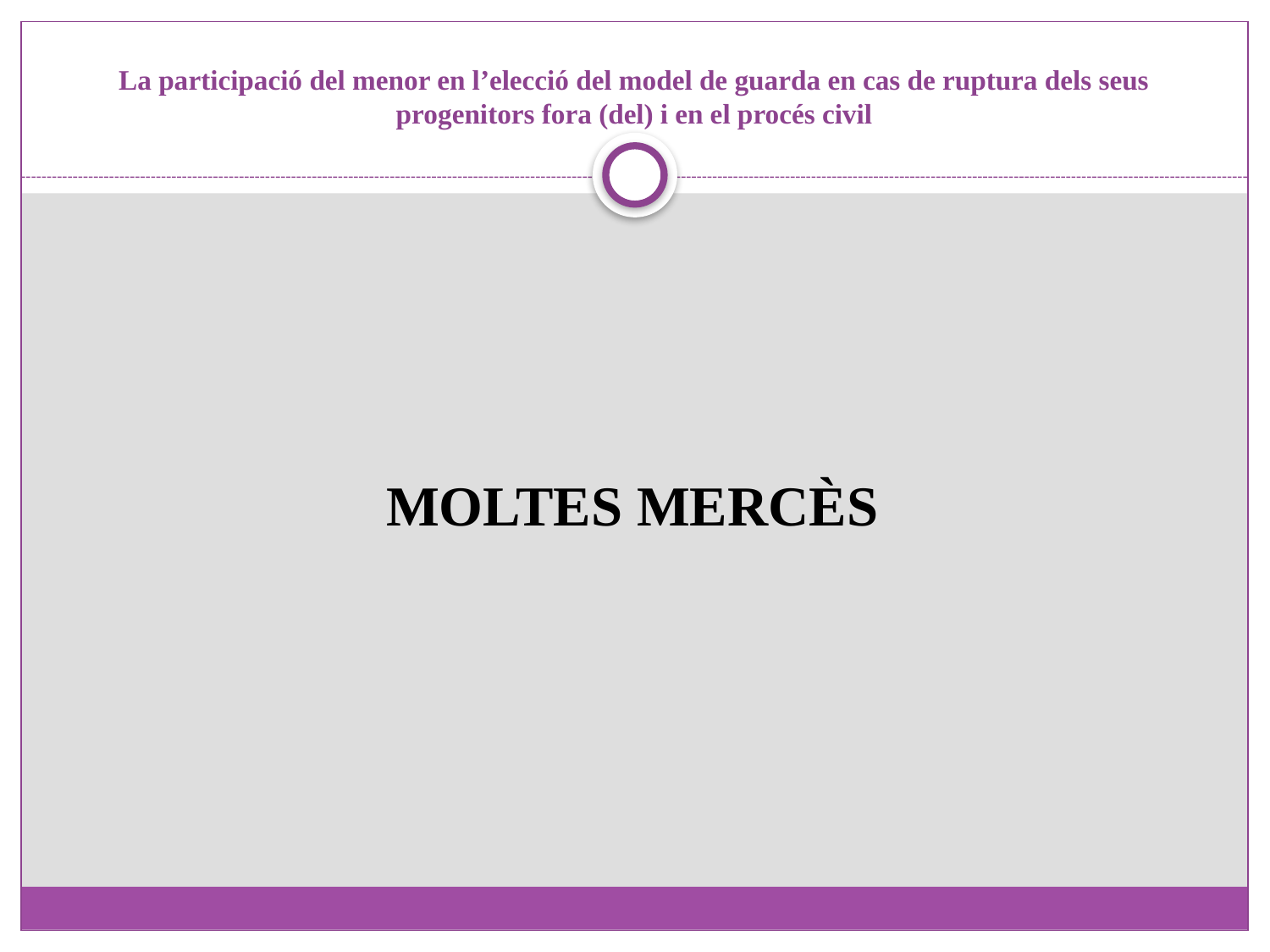

# La participació del menor en l’elecció del model de guarda en cas de ruptura dels seus progenitors fora (del) i en el procés civil

MOLTES MERCÈS